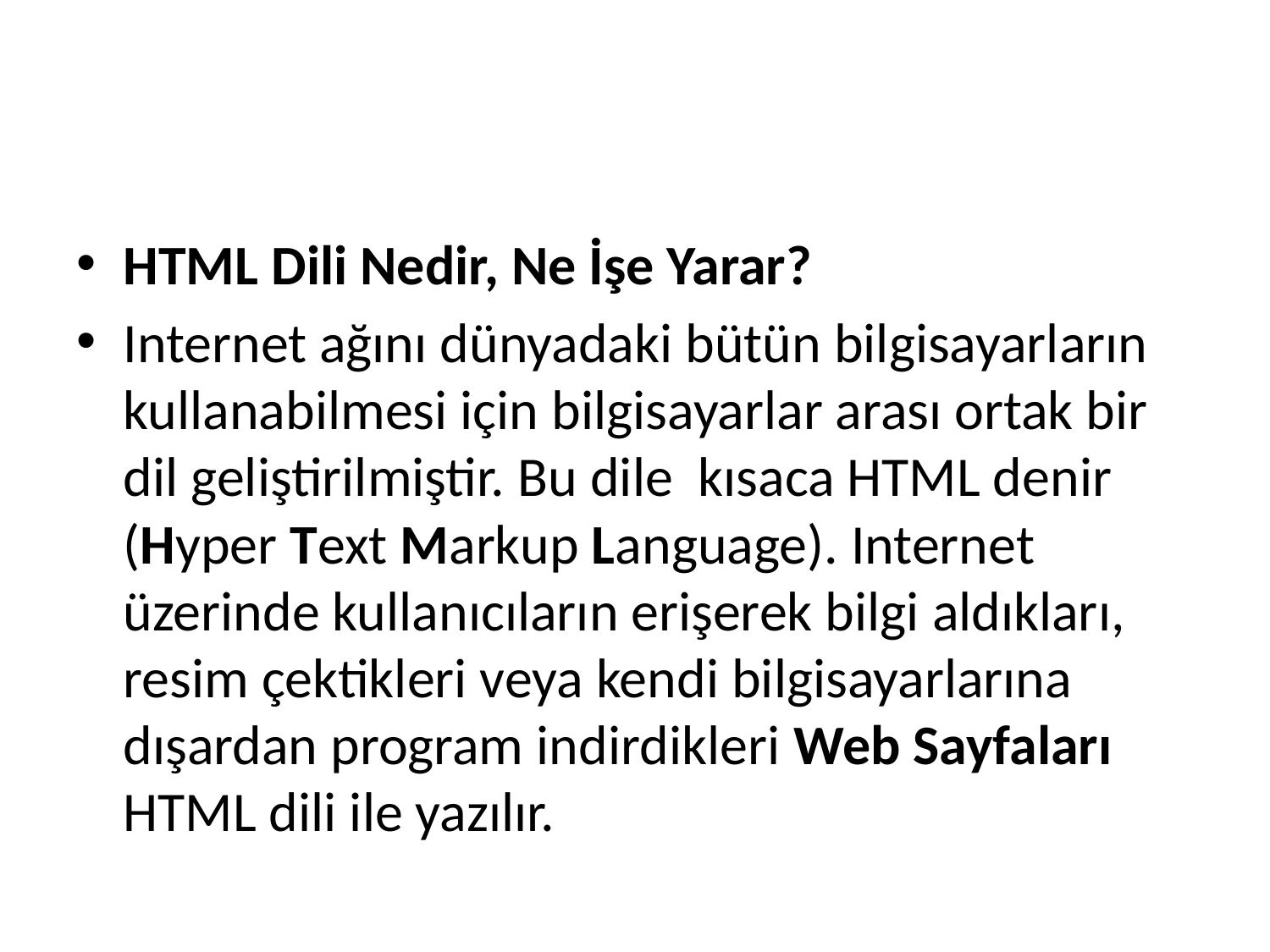

#
HTML Dili Nedir, Ne İşe Yarar?
Internet ağını dünyadaki bütün bilgisayarların kullanabilmesi için bilgisayarlar arası ortak bir dil geliştirilmiştir. Bu dile  kısaca HTML denir (Hyper Text Markup Language). Internet üzerinde kullanıcıların erişerek bilgi aldıkları, resim çektikleri veya kendi bilgisayarlarına dışardan program indirdikleri Web Sayfaları HTML dili ile yazılır.